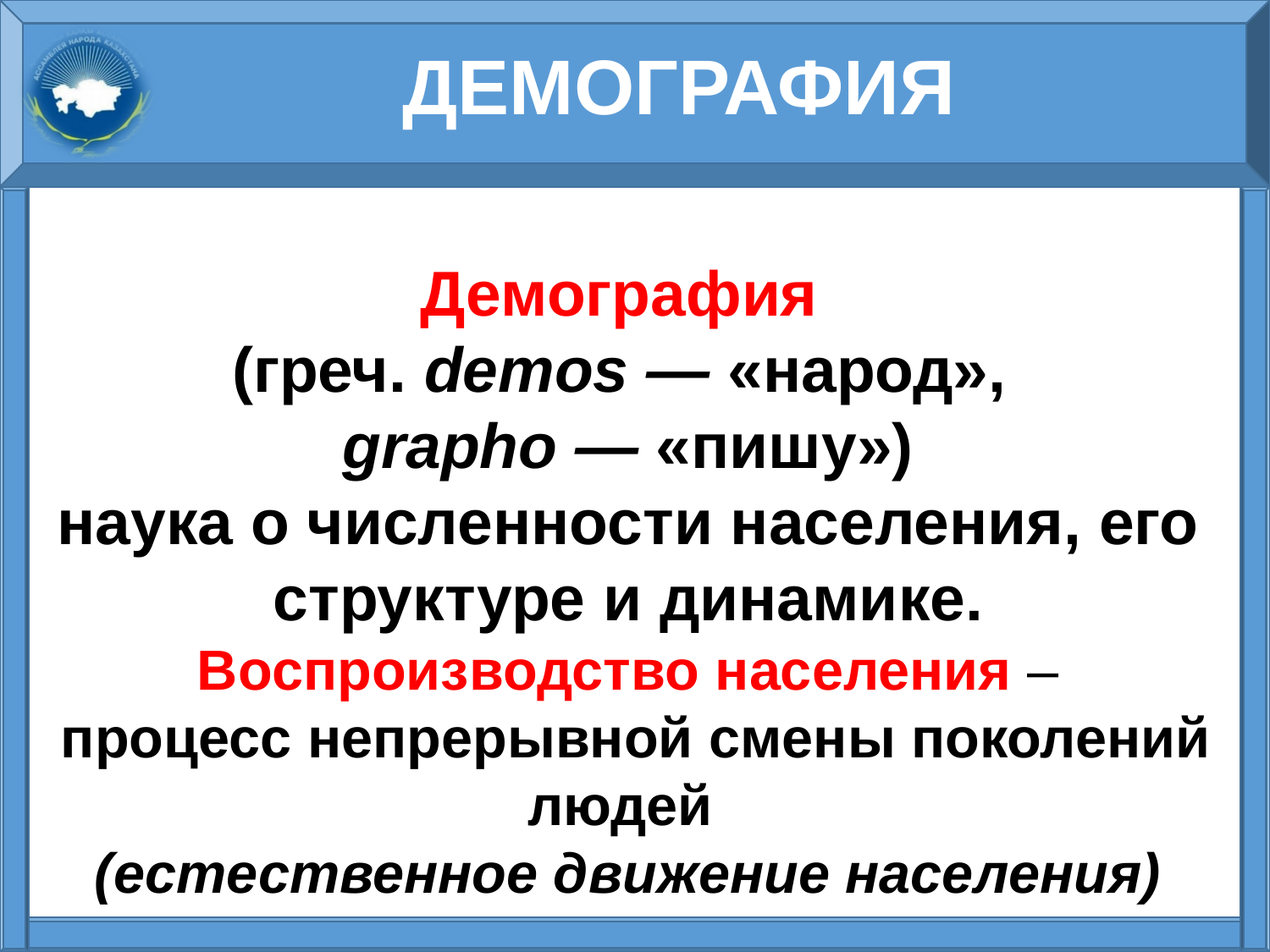

# ДЕМОГРАФИЯ
Демография
(греч. demos — «народ»,
grapho — «пишу»)
наука о численности населения, его структуре и динамике.
Воспроизводство населения –
 процесс непрерывной смены поколений людей
(естественное движение населения)